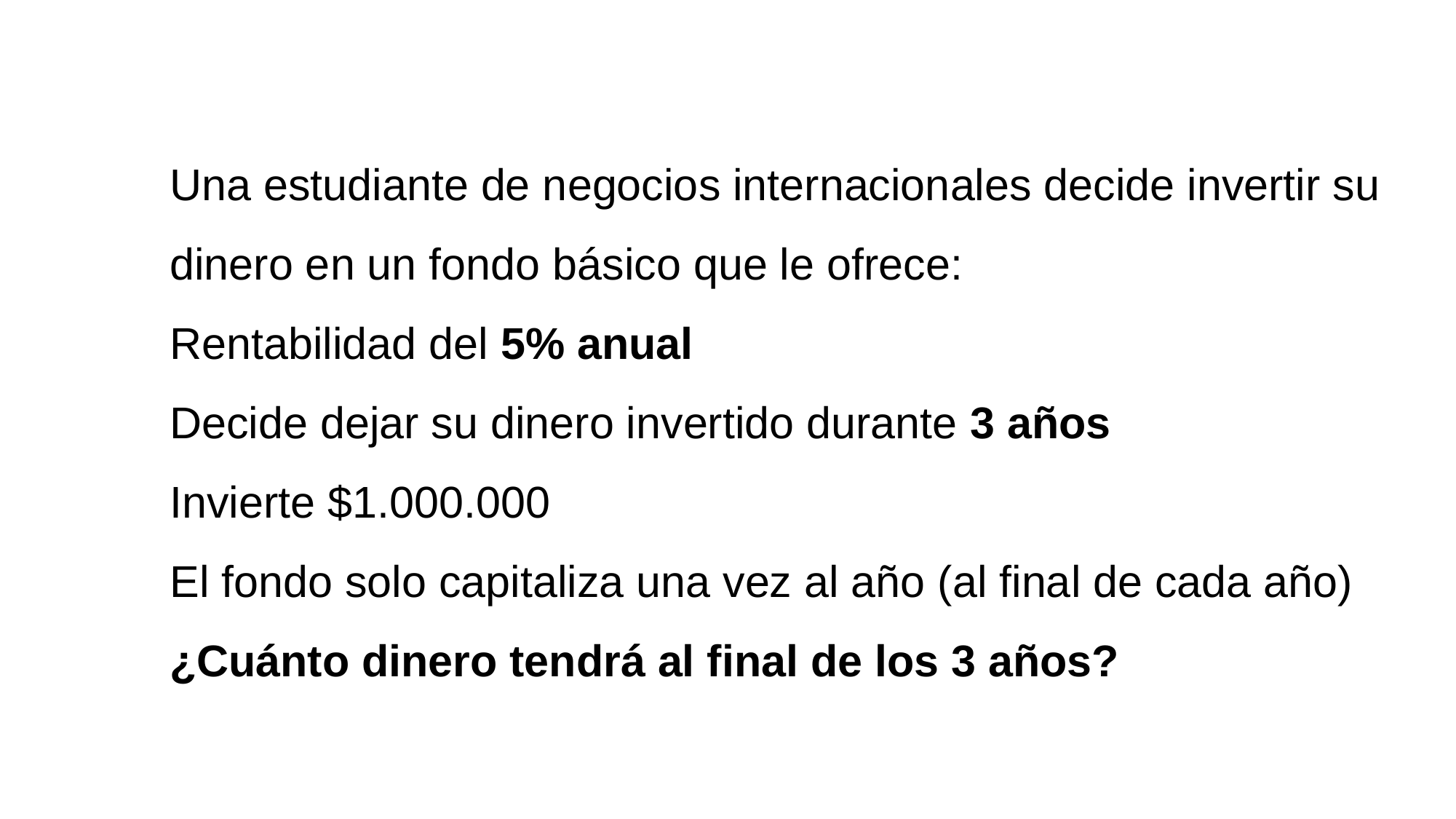

Una estudiante de negocios internacionales decide invertir su dinero en un fondo básico que le ofrece:
Rentabilidad del 5% anual
Decide dejar su dinero invertido durante 3 años
Invierte $1.000.000
El fondo solo capitaliza una vez al año (al final de cada año) ¿Cuánto dinero tendrá al final de los 3 años?